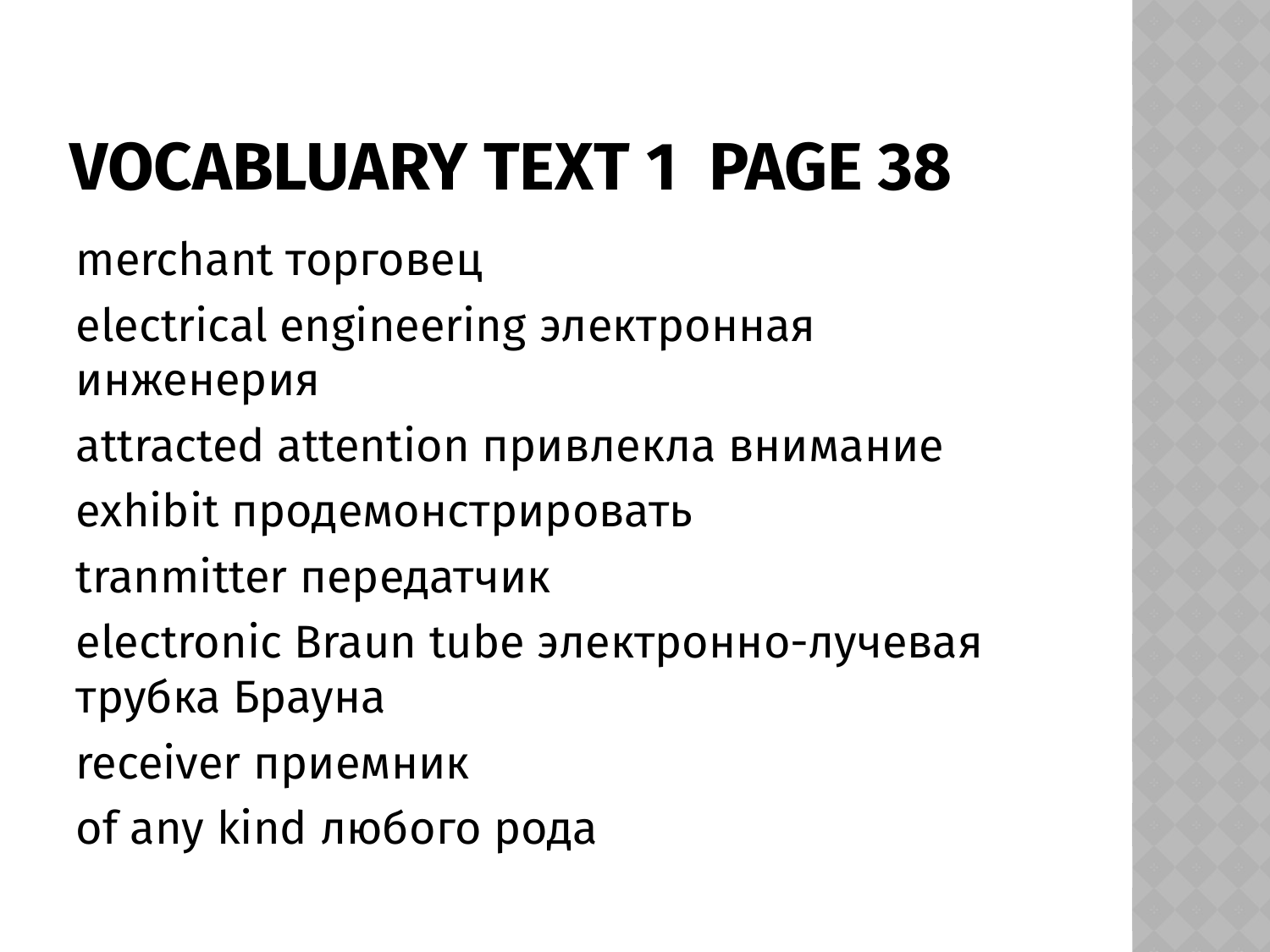

# vocabluary text 1  page 38
merchant торговец
electrical engineering электронная инженерия
attracted attention привлекла внимание
exhibit продемонстрировать
tranmitter передатчик
electronic Braun tube электронно-лучевая трубка Брауна
receiver приемник
of any kind любого рода